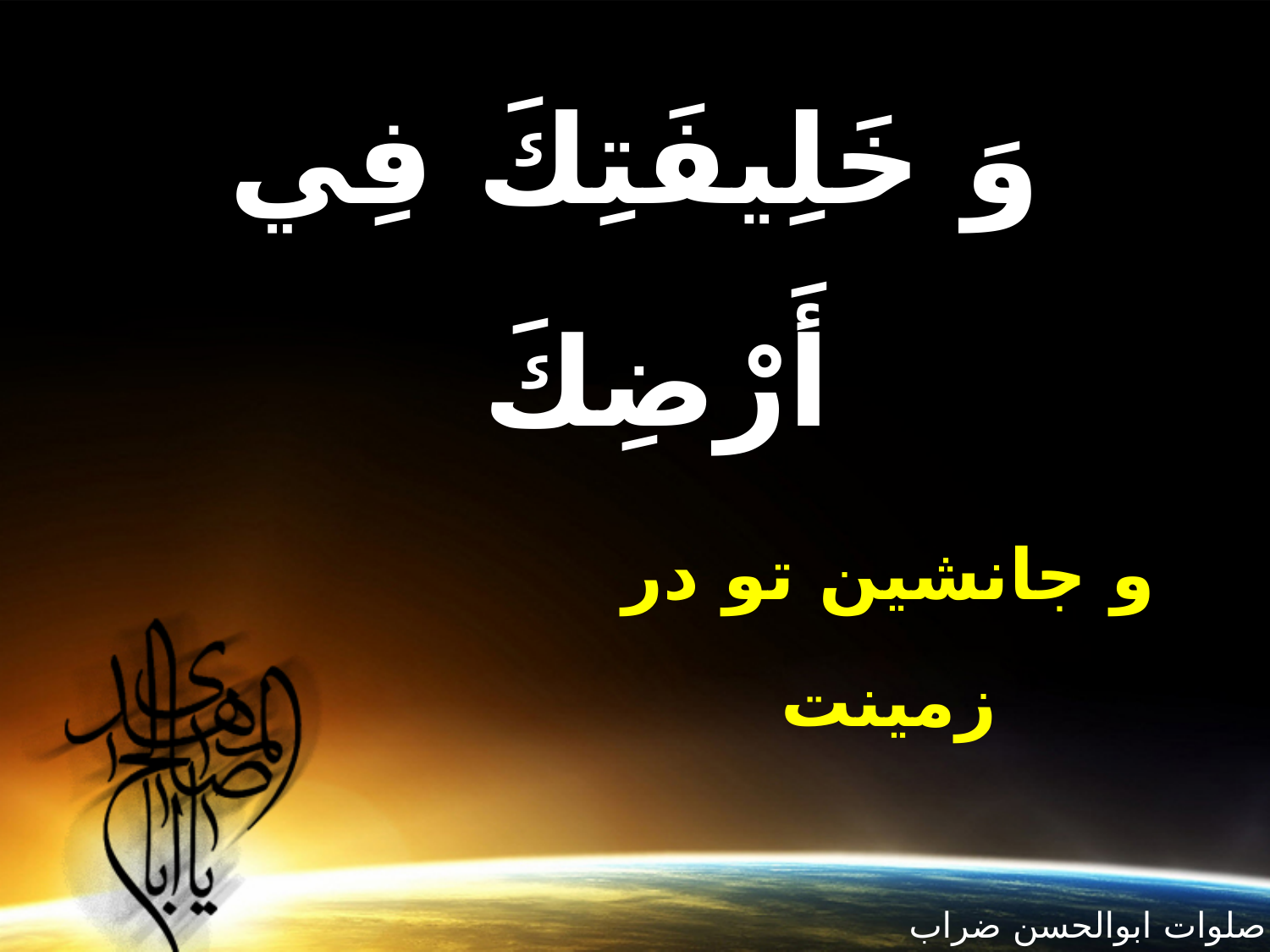

وَ خَلِيفَتِكَ فِي أَرْضِكَ
و جانشين تو در زمينت